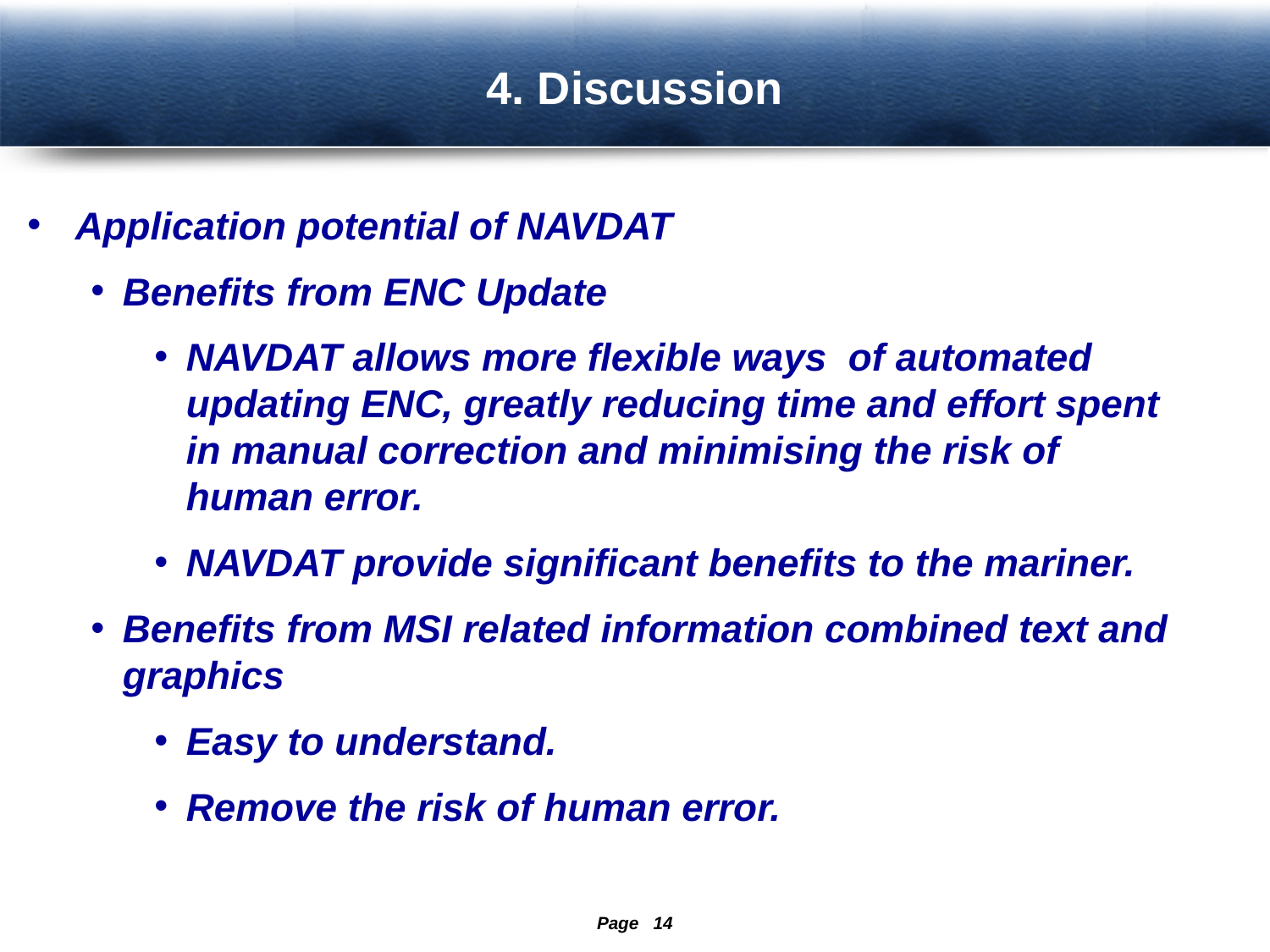

4. Discussion
Application potential of NAVDAT
Benefits from ENC Update
NAVDAT allows more flexible ways  of automated updating ENC, greatly reducing time and effort spent in manual correction and minimising the risk of human error.
NAVDAT provide significant benefits to the mariner.
Benefits from MSI related information combined text and graphics
Easy to understand.
Remove the risk of human error.